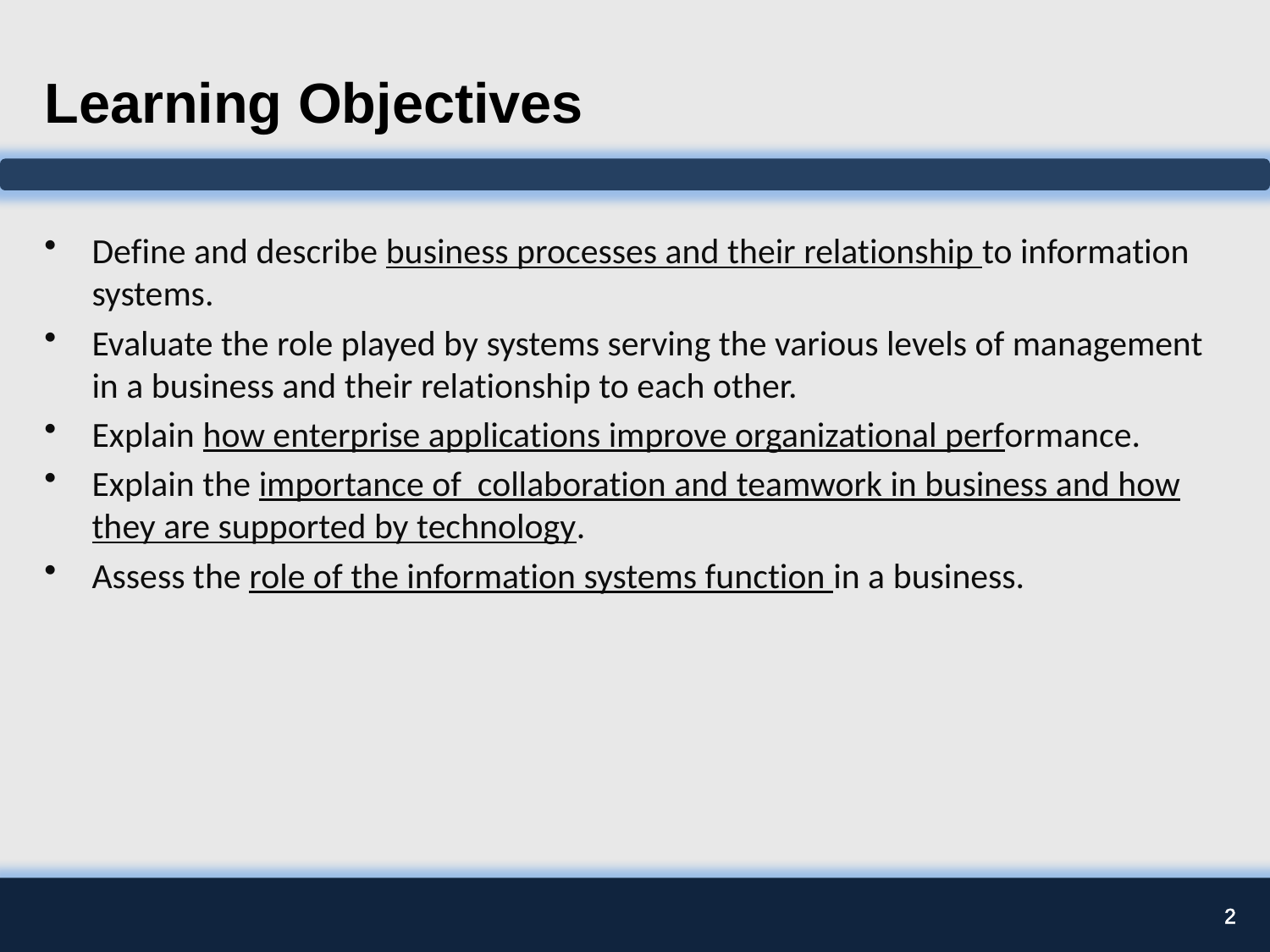

# Learning Objectives
Define and describe business processes and their relationship to information systems.
Evaluate the role played by systems serving the various levels of management in a business and their relationship to each other.
Explain how enterprise applications improve organizational performance.
Explain the importance of  collaboration and teamwork in business and how they are supported by technology.
Assess the role of the information systems function in a business.

2